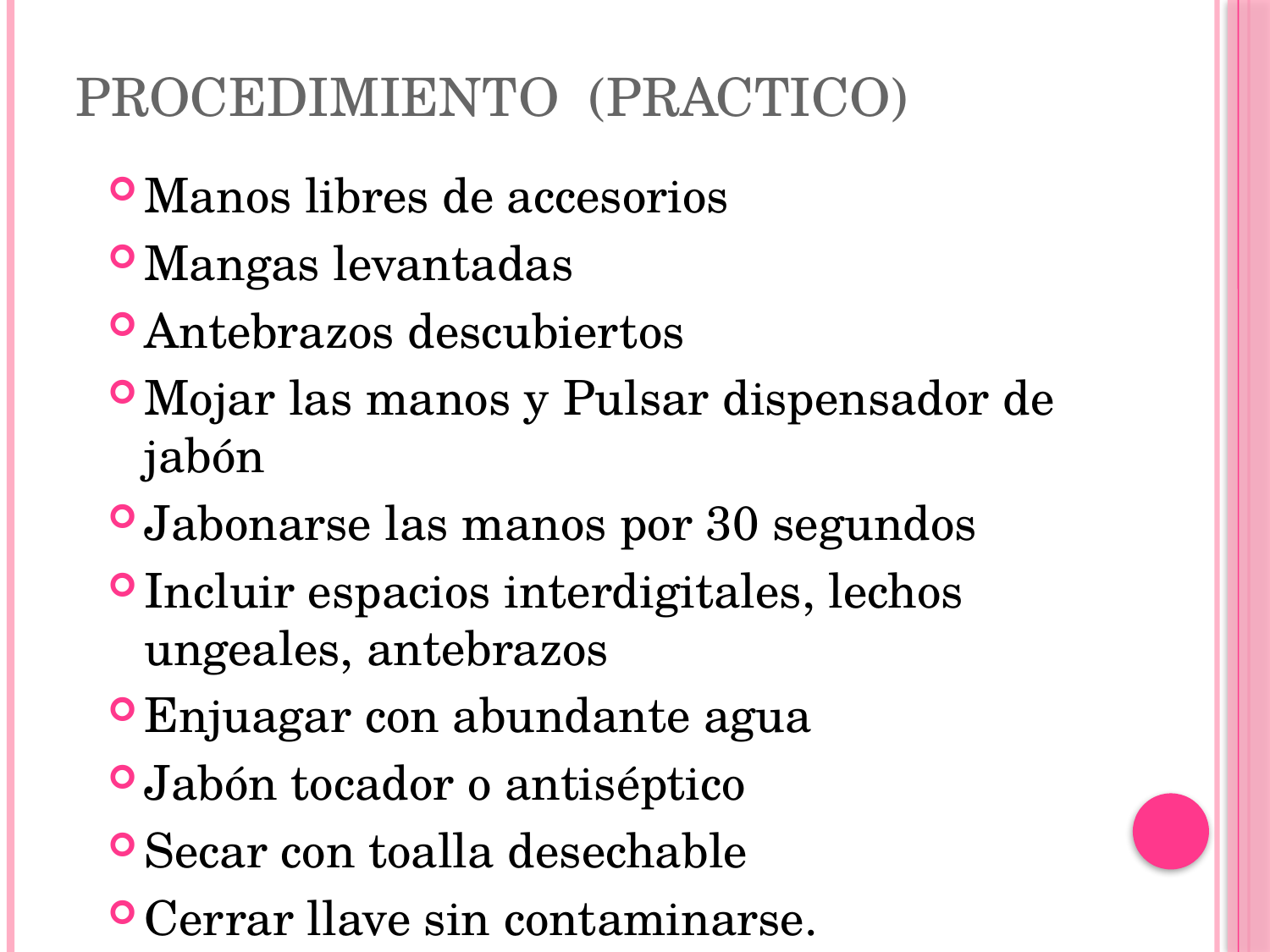

# PROCEDIMIENTO  (practico)
Manos libres de accesorios
Mangas levantadas
Antebrazos descubiertos
Mojar las manos y Pulsar dispensador de jabón
Jabonarse las manos por 30 segundos
Incluir espacios interdigitales, lechos ungeales, antebrazos
Enjuagar con abundante agua
Jabón tocador o antiséptico
Secar con toalla desechable
Cerrar llave sin contaminarse.